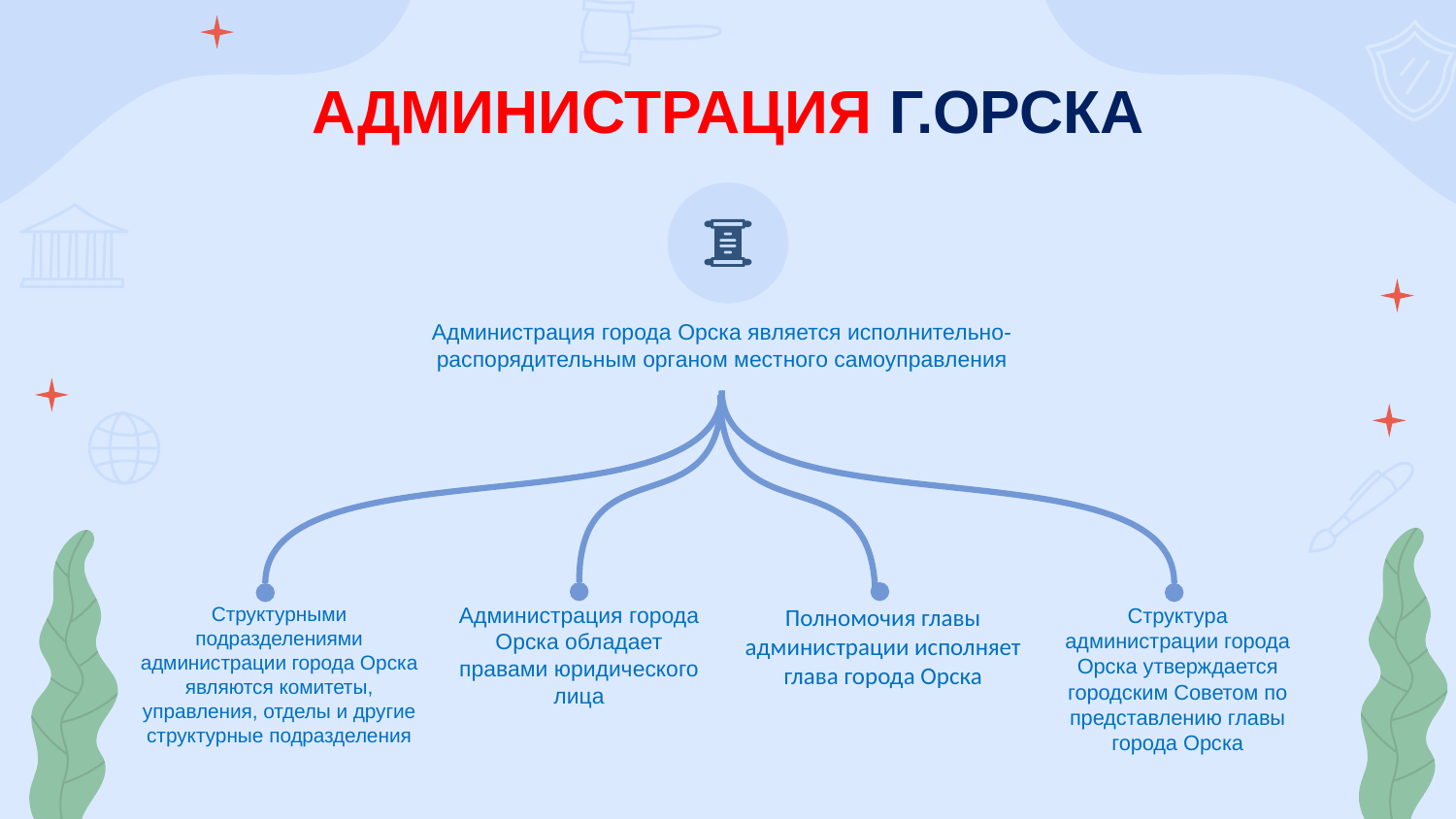

# АДМИНИСТРАЦИЯ Г.ОРСКА

Администрация города Орска является исполнительно-распорядительным органом местного самоуправления

Структурными подразделениями администрации города Орска являются комитеты, управления, отделы и другие структурные подразделения
Администрация города Орска обладает правами юридического лица
Полномочия главы администрации исполняет глава города Орска
Структура администрации города Орска утверждается городским Советом по представлению главы города Орска